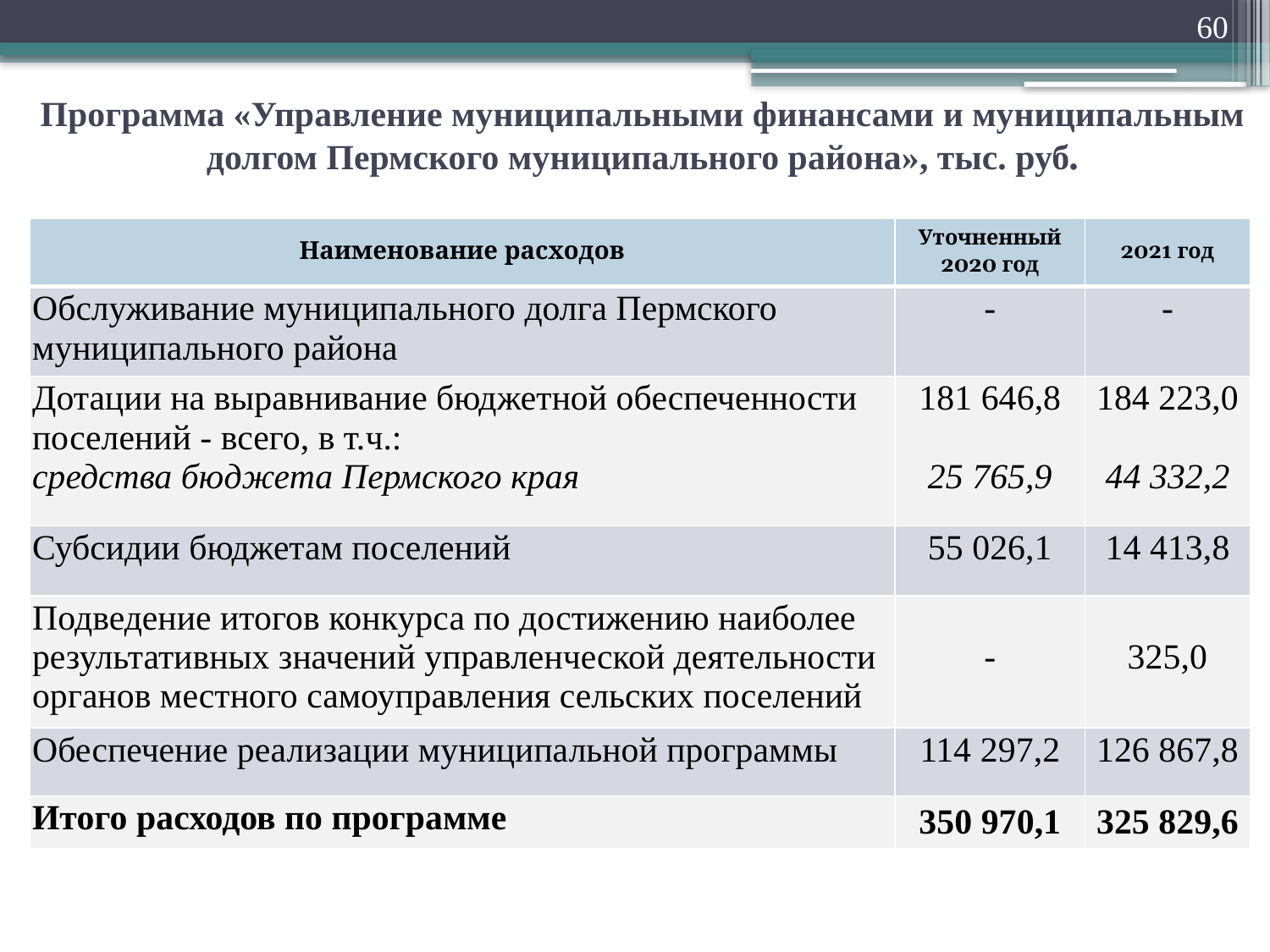

60
Программа «Управление муниципальными финансами и муниципальным долгом Пермского муниципального района», тыс. руб.
| Наименование расходов | Уточненный 2020 год | 2021 год |
| --- | --- | --- |
| Обслуживание муниципального долга Пермского муниципального района | - | - |
| Дотации на выравнивание бюджетной обеспеченности поселений - всего, в т.ч.: средства бюджета Пермского края | 181 646,8 25 765,9 | 184 223,0 44 332,2 |
| Субсидии бюджетам поселений | 55 026,1 | 14 413,8 |
| Подведение итогов конкурса по достижению наиболее результативных значений управленческой деятельности органов местного самоуправления сельских поселений | - | 325,0 |
| Обеспечение реализации муниципальной программы | 114 297,2 | 126 867,8 |
| Итого расходов по программе | 350 970,1 | 325 829,6 |